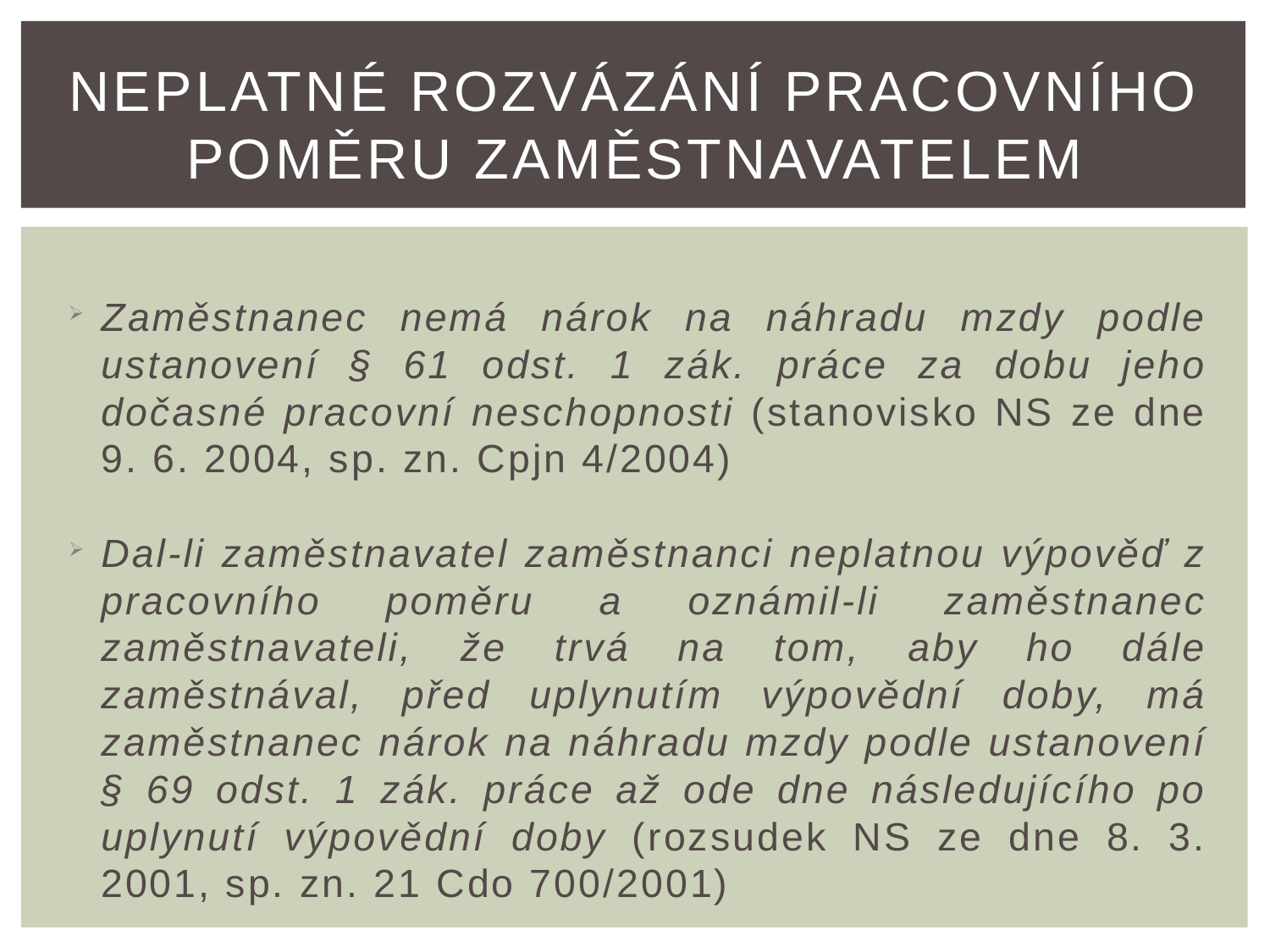

# Neplatné rozvázání pracovního poměru Zaměstnavatelem

Zaměstnanec nemá nárok na náhradu mzdy podle ustanovení § 61 odst. 1 zák. práce za dobu jeho dočasné pracovní neschopnosti (stanovisko NS ze dne 9. 6. 2004, sp. zn. Cpjn 4/2004)

Dal-li zaměstnavatel zaměstnanci neplatnou výpověď z pracovního poměru a oznámil-li zaměstnanec zaměstnavateli, že trvá na tom, aby ho dále zaměstnával, před uplynutím výpovědní doby, má zaměstnanec nárok na náhradu mzdy podle ustanovení § 69 odst. 1 zák. práce až ode dne následujícího po uplynutí výpovědní doby (rozsudek NS ze dne 8. 3. 2001, sp. zn. 21 Cdo 700/2001)